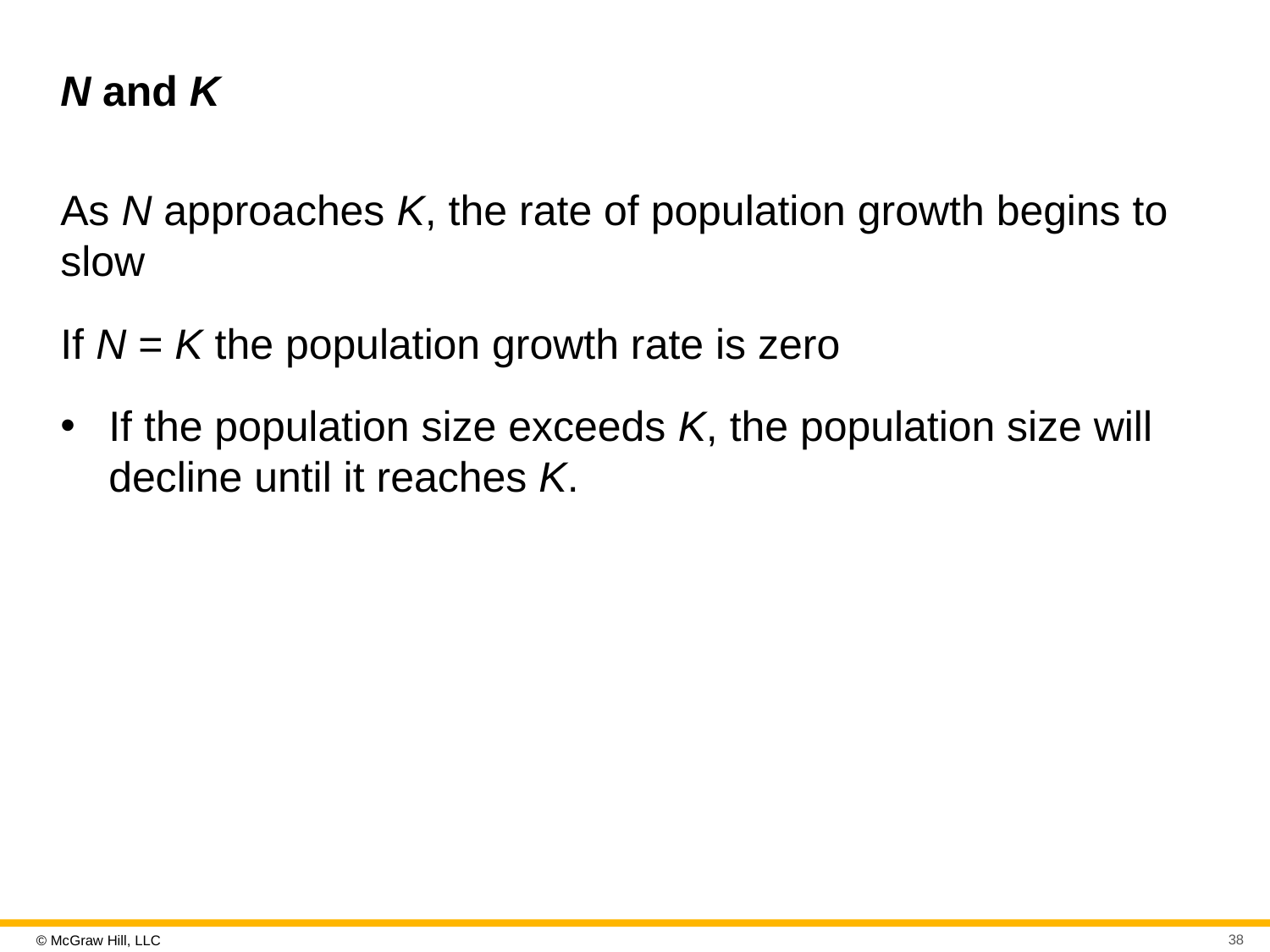

# N and K
As N approaches K, the rate of population growth begins to slow
If N = K the population growth rate is zero
If the population size exceeds K, the population size will decline until it reaches K.
38